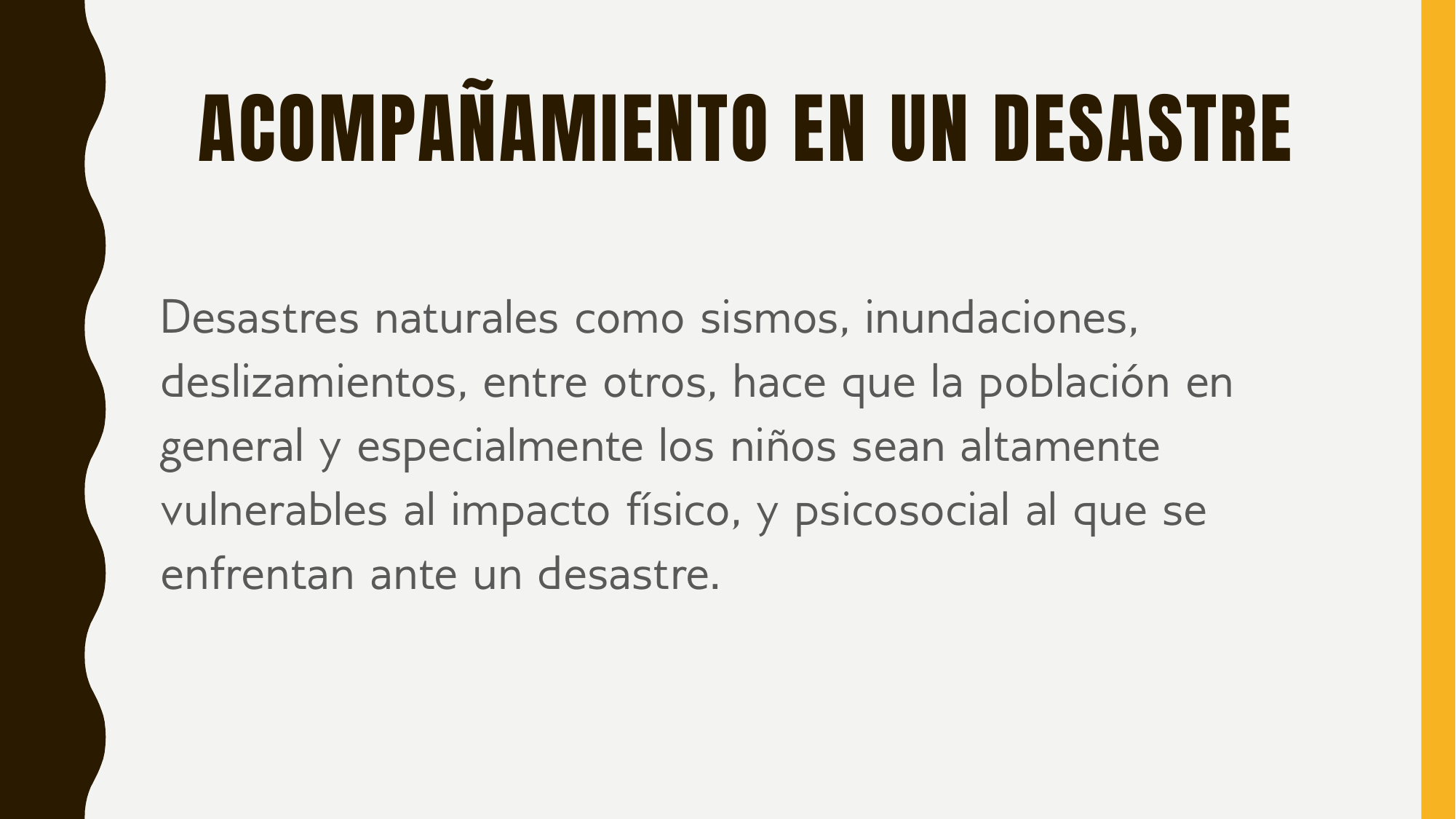

# Acompañamiento en un desastre
Desastres naturales como sismos, inundaciones, deslizamientos, entre otros, hace que la población en general y especialmente los niños sean altamente vulnerables al impacto físico, y psicosocial al que se enfrentan ante un desastre.